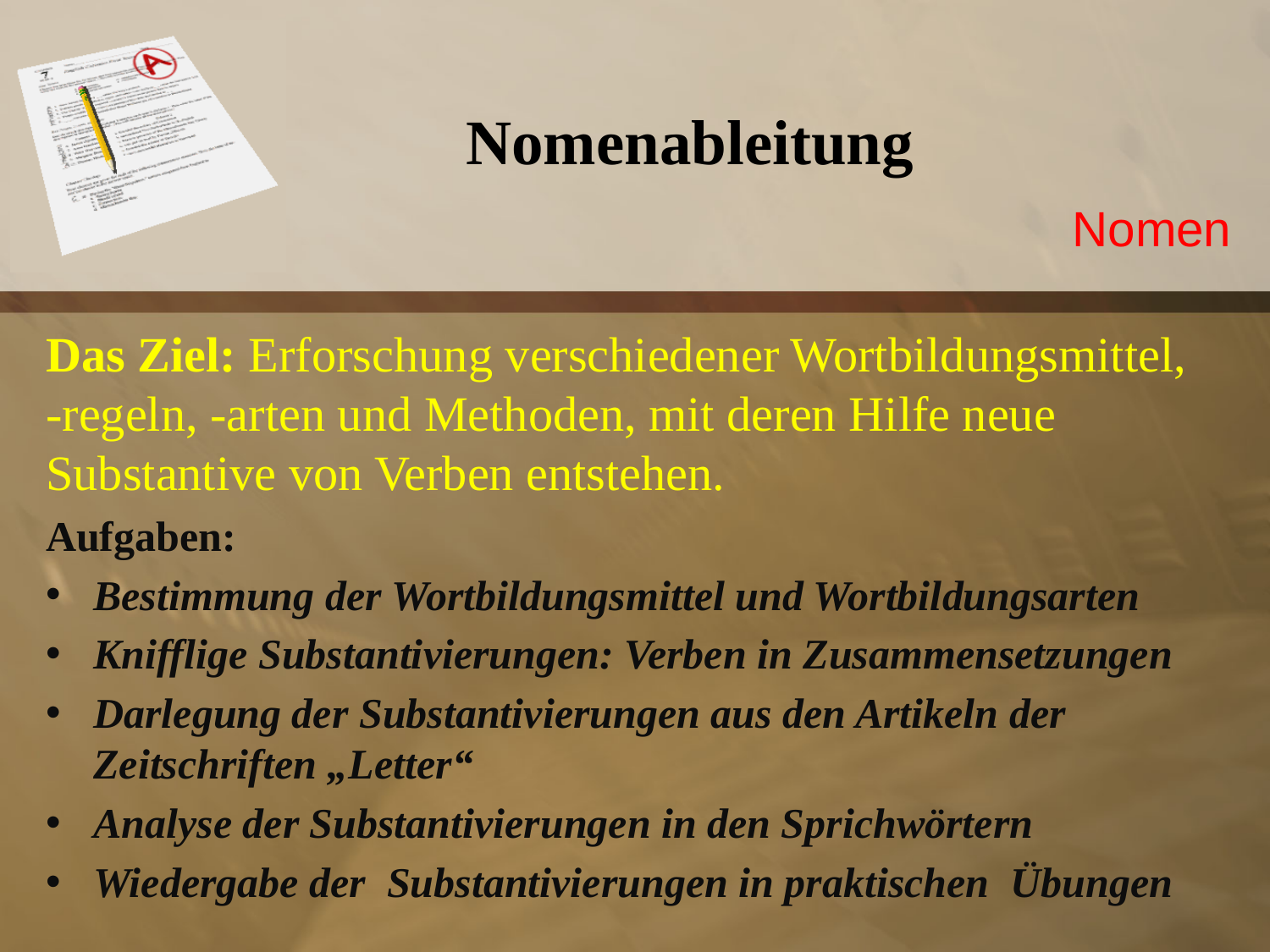

Nomenableitung
Nomen
Das Ziel: Erforschung verschiedener Wortbildungsmittel, -regeln, -arten und Methoden, mit deren Hilfe neue Substantive von Verben entstehen.
Aufgaben:
Bestimmung der Wortbildungsmittel und Wortbildungsarten
Knifflige Substantivierungen: Verben in Zusammensetzungen
Darlegung der Substantivierungen aus den Artikeln der Zeitschriften „Letter“
Analyse der Substantivierungen in den Sprichwörtern
Wiedergabe der  Substantivierungen in praktischen  Übungen